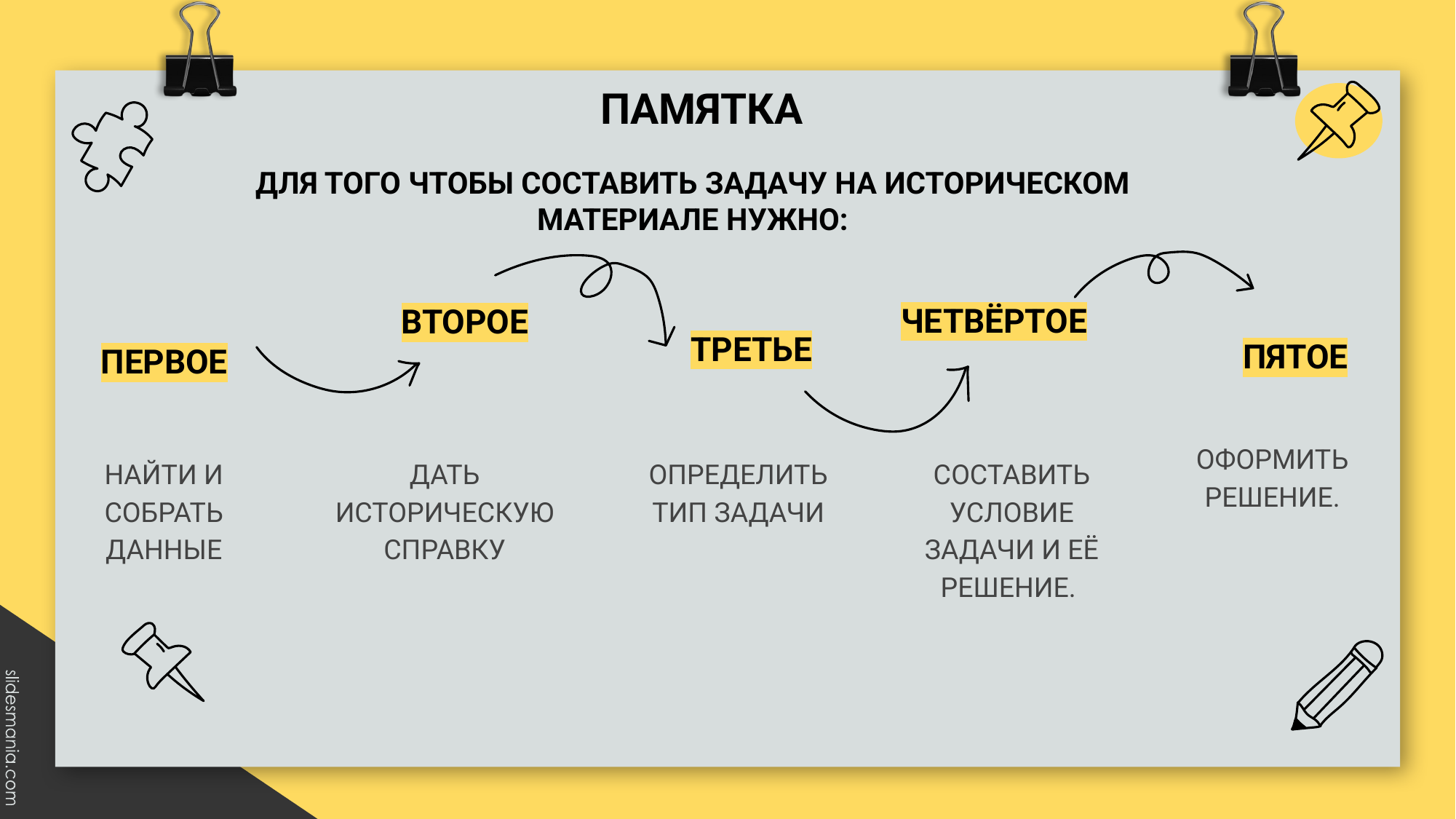

ПАМЯТКА

ДЛЯ ТОГО ЧТОБЫ СОСТАВИТЬ ЗАДАЧУ НА ИСТОРИЧЕСКОМ МАТЕРИАЛЕ НУЖНО:

ЧЕТВЁРТОЕ
ВТОРОЕ

ТРЕТЬЕ
ПЯТОЕ

ПЕРВОЕ
ОФОРМИТЬ РЕШЕНИЕ.
НАЙТИ И СОБРАТЬ ДАННЫЕ
ДАТЬ ИСТОРИЧЕСКУЮ СПРАВКУ
ОПРЕДЕЛИТЬ ТИП ЗАДАЧИ
СОСТАВИТЬ УСЛОВИЕ ЗАДАЧИ И ЕЁ РЕШЕНИЕ.